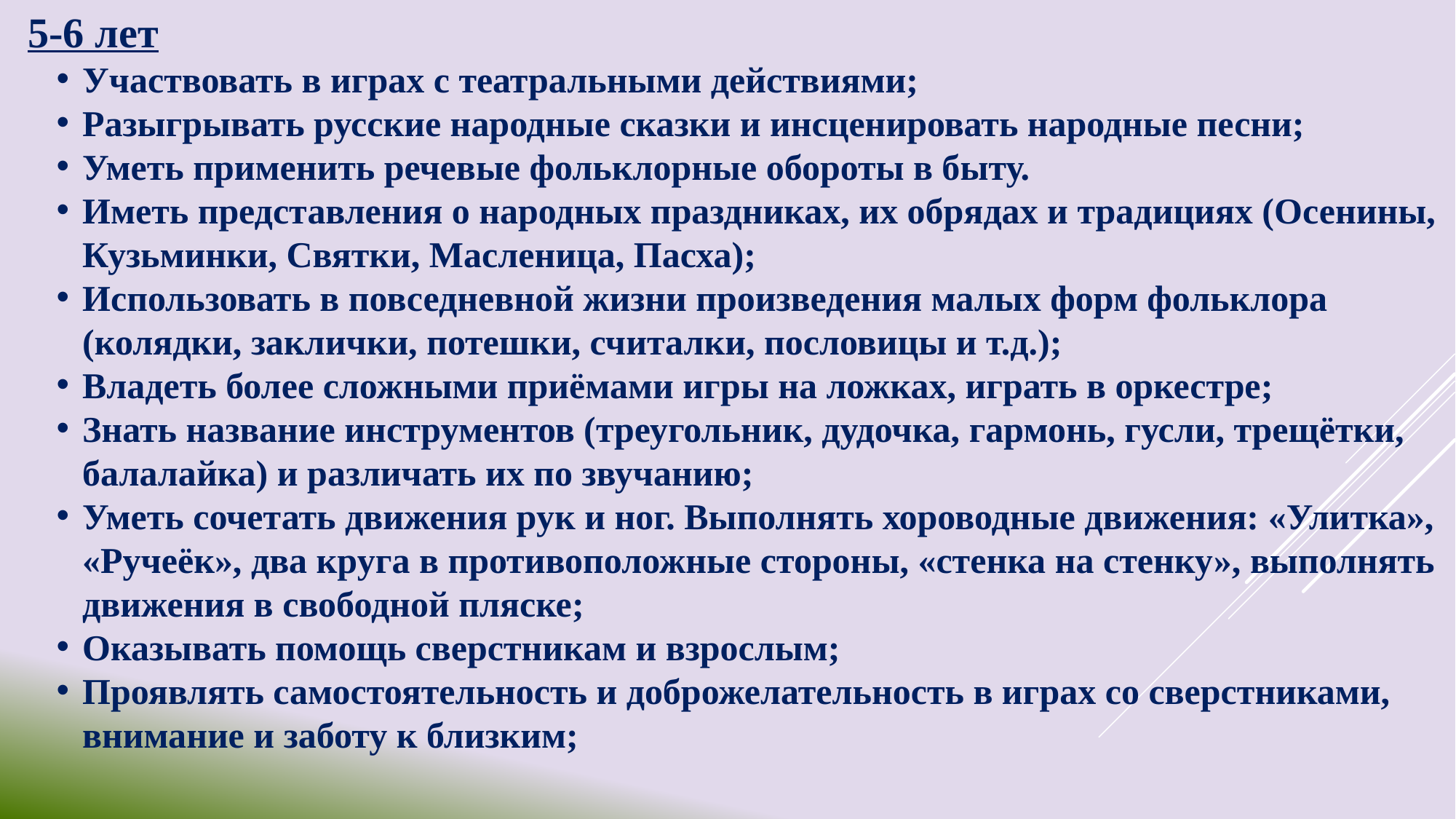

5-6 лет
Участвовать в играх с театральными действиями;
Разыгрывать русские народные сказки и инсценировать народные песни;
Уметь применить речевые фольклорные обороты в быту.
Иметь представления о народных праздниках, их обрядах и традициях (Осенины, Кузьминки, Святки, Масленица, Пасха);
Использовать в повседневной жизни произведения малых форм фольклора (колядки, заклички, потешки, считалки, пословицы и т.д.);
Владеть более сложными приёмами игры на ложках, играть в оркестре;
Знать название инструментов (треугольник, дудочка, гармонь, гусли, трещётки, балалайка) и различать их по звучанию;
Уметь сочетать движения рук и ног. Выполнять хороводные движения: «Улитка», «Ручеёк», два круга в противоположные стороны, «стенка на стенку», выполнять движения в свободной пляске;
Оказывать помощь сверстникам и взрослым;
Проявлять самостоятельность и доброжелательность в играх со сверстниками, внимание и заботу к близким;